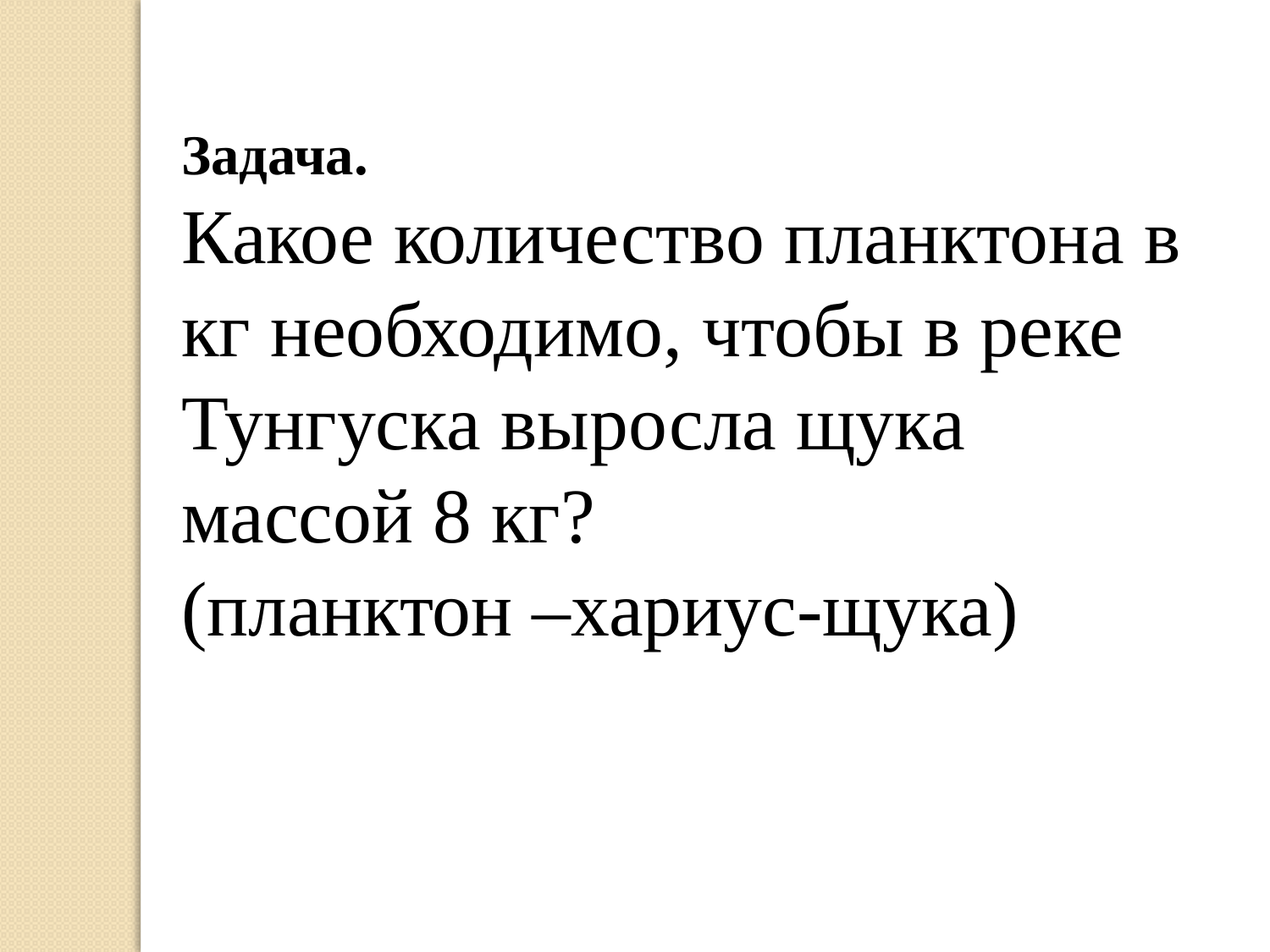

Задача.
Какое количество планктона в кг необходимо, чтобы в реке Тунгуска выросла щука массой 8 кг?
(планктон –хариус-щука)